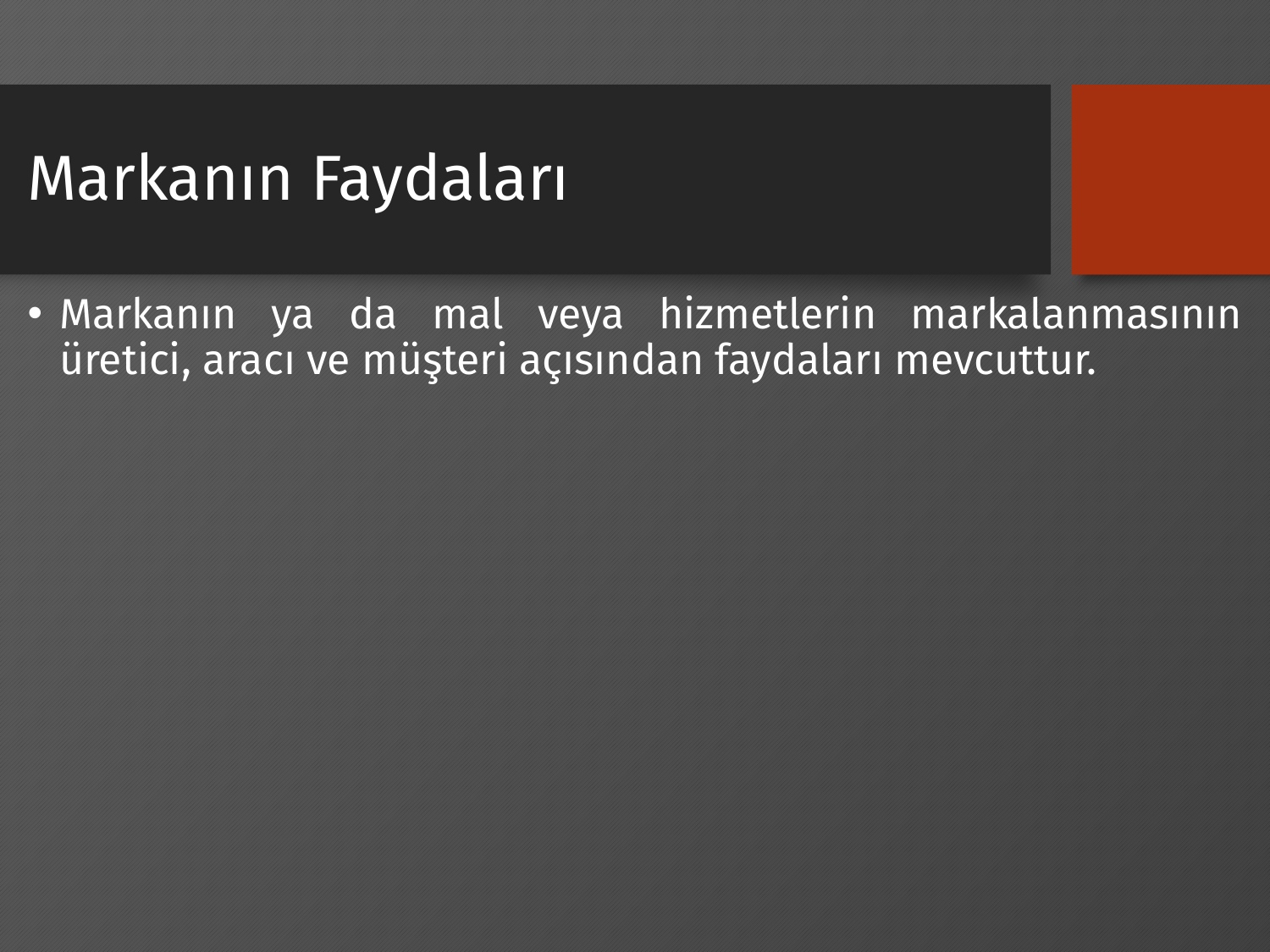

# Markanın Faydaları
Markanın ya da mal veya hizmetlerin markalanmasının üretici, aracı ve müşteri açısından faydaları mevcuttur.